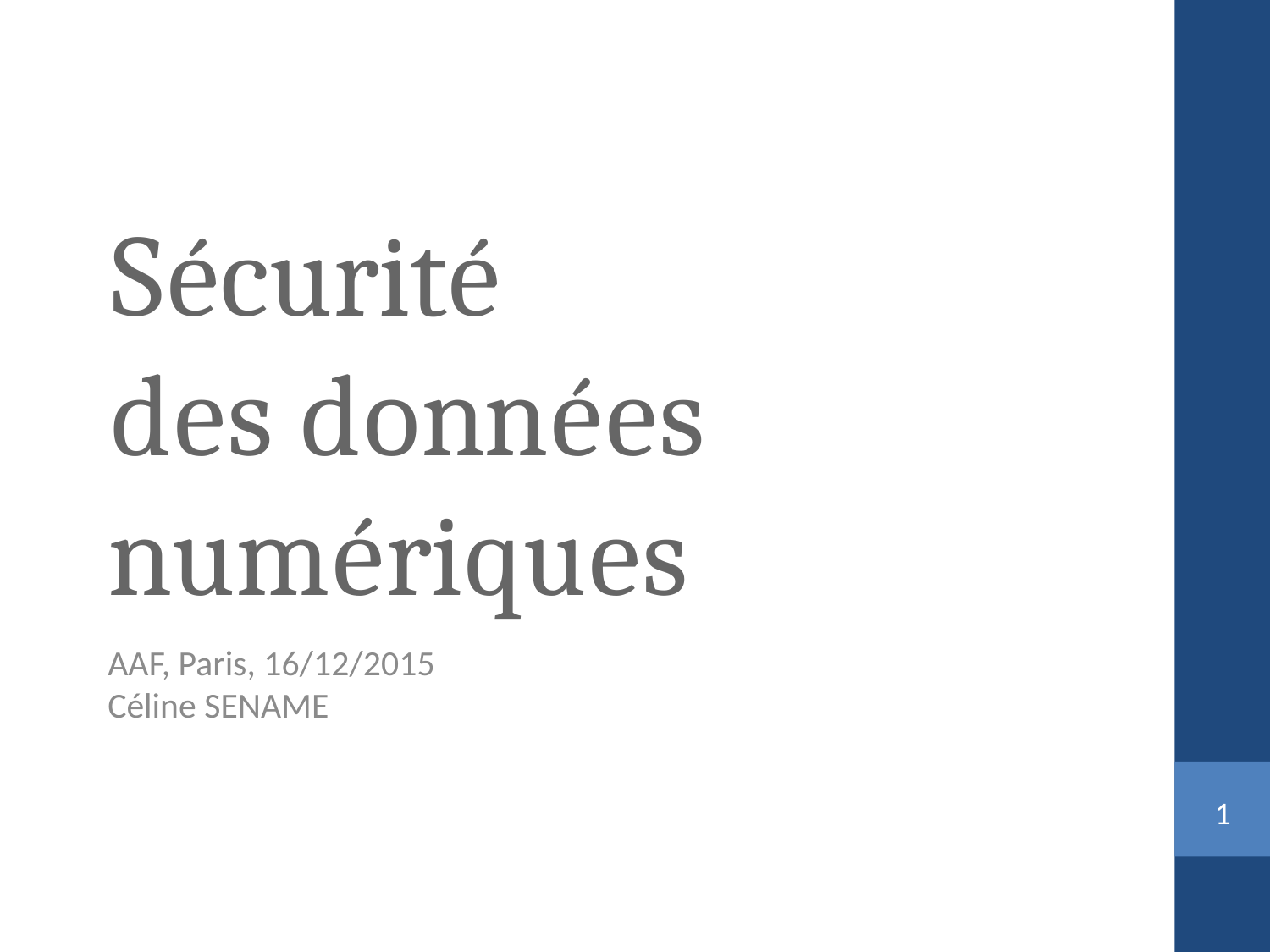

Sécurité
des données numériques
AAF, Paris, 16/12/2015
Céline SENAME
1